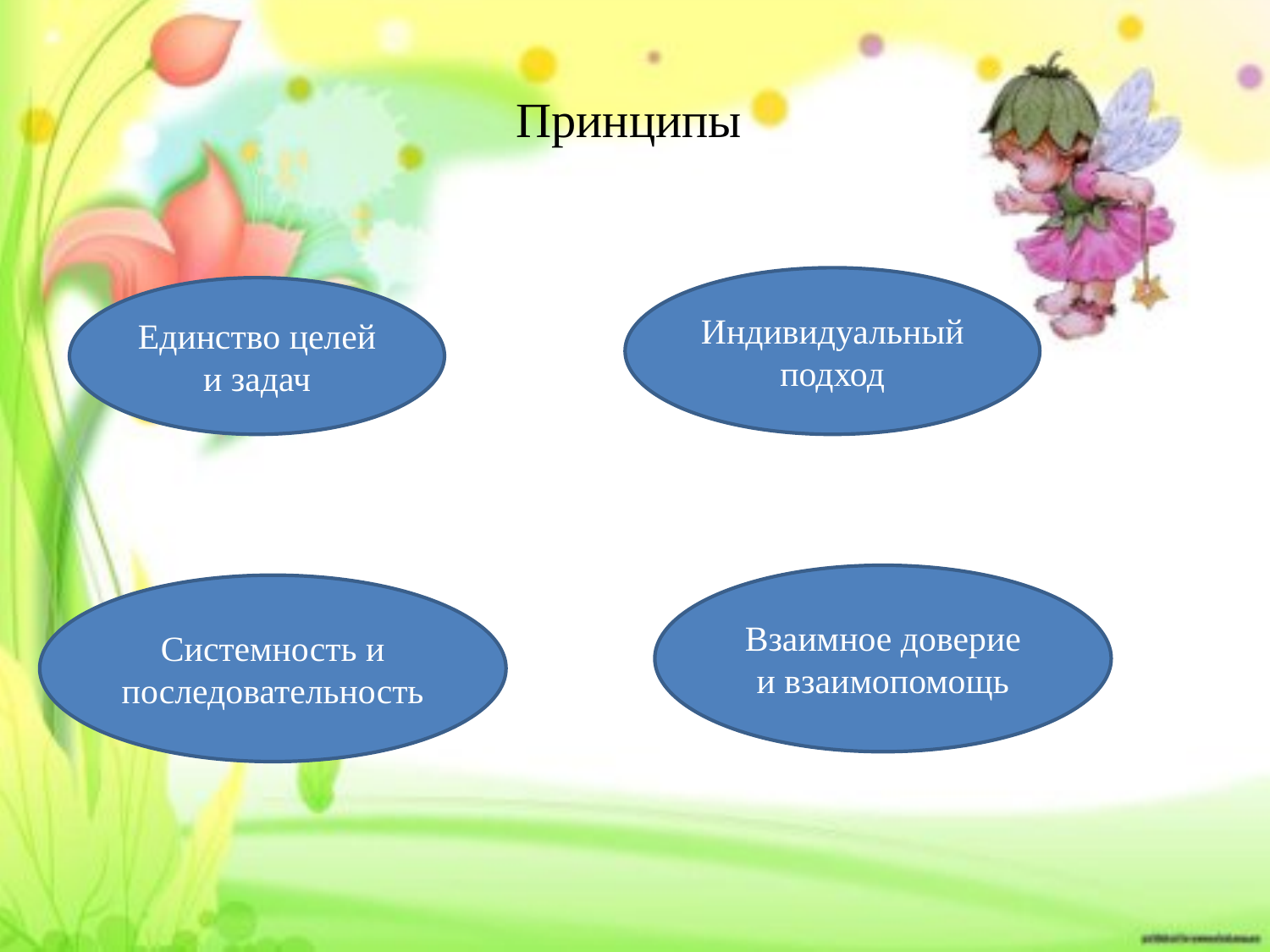

# Принципы

Индивидуальный подход
Единство целей и задач
Взаимное доверие и взаимопомощь
Системность и последовательность